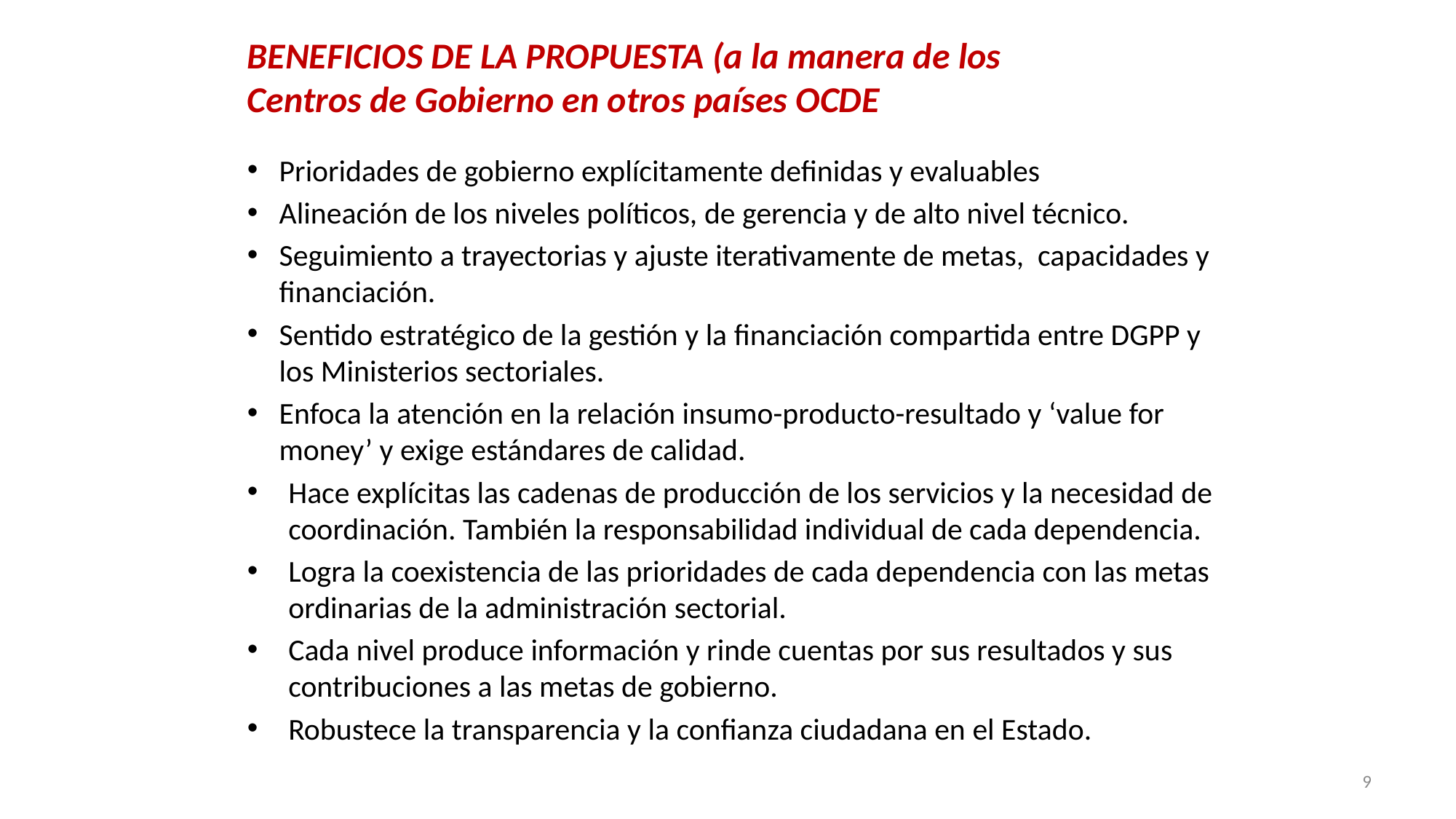

BENEFICIOS DE LA PROPUESTA (a la manera de los Centros de Gobierno en otros países OCDE
Prioridades de gobierno explícitamente definidas y evaluables
Alineación de los niveles políticos, de gerencia y de alto nivel técnico.
Seguimiento a trayectorias y ajuste iterativamente de metas,  capacidades y financiación.
Sentido estratégico de la gestión y la financiación compartida entre DGPP y los Ministerios sectoriales.
Enfoca la atención en la relación insumo-producto-resultado y ‘value for money’ y exige estándares de calidad.
Hace explícitas las cadenas de producción de los servicios y la necesidad de coordinación. También la responsabilidad individual de cada dependencia.
Logra la coexistencia de las prioridades de cada dependencia con las metas ordinarias de la administración sectorial.
Cada nivel produce información y rinde cuentas por sus resultados y sus contribuciones a las metas de gobierno.
Robustece la transparencia y la confianza ciudadana en el Estado.

9